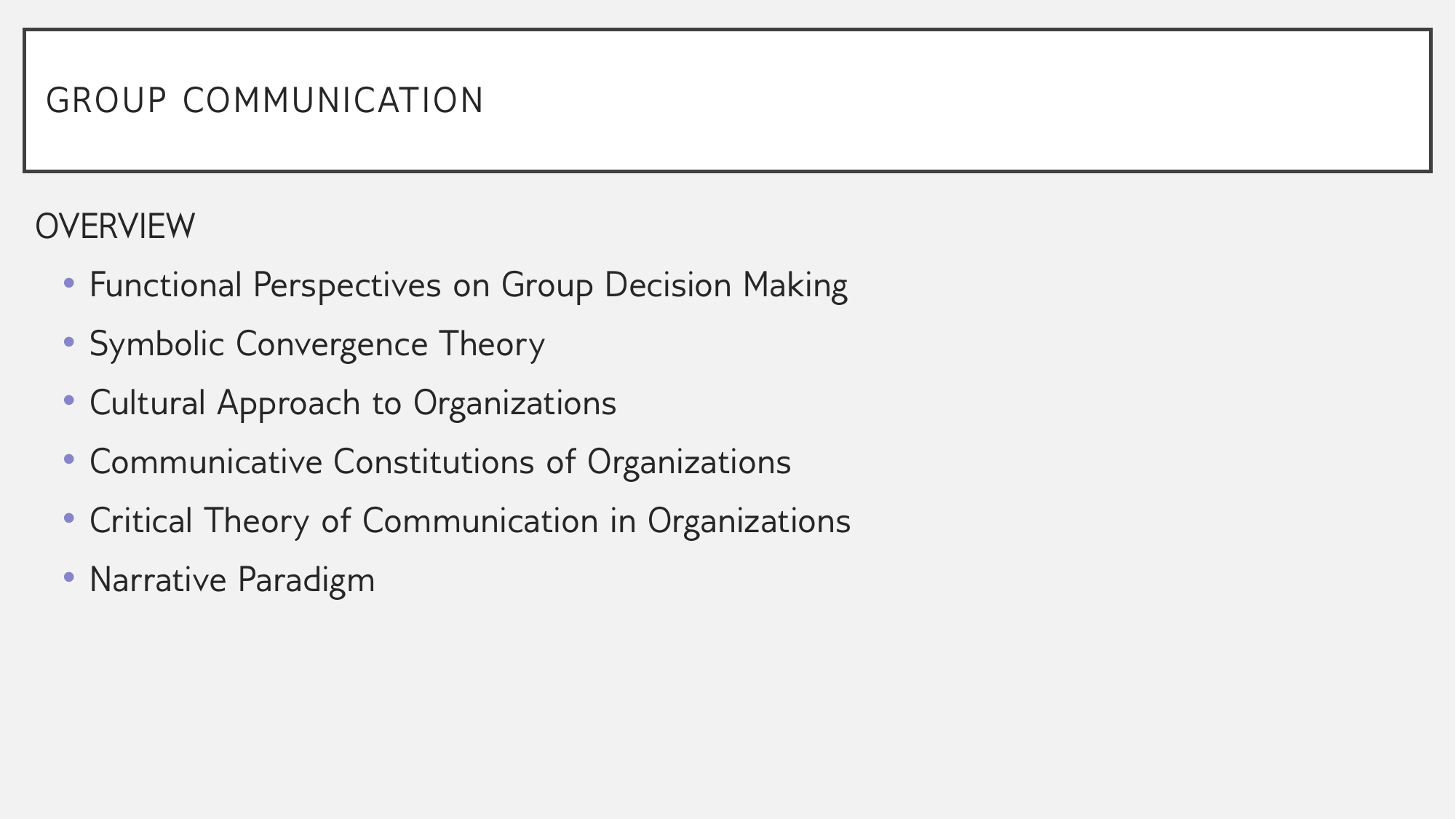

# Group Communication
OVERVIEW
Functional Perspectives on Group Decision Making
Symbolic Convergence Theory
Cultural Approach to Organizations
Communicative Constitutions of Organizations
Critical Theory of Communication in Organizations
Narrative Paradigm